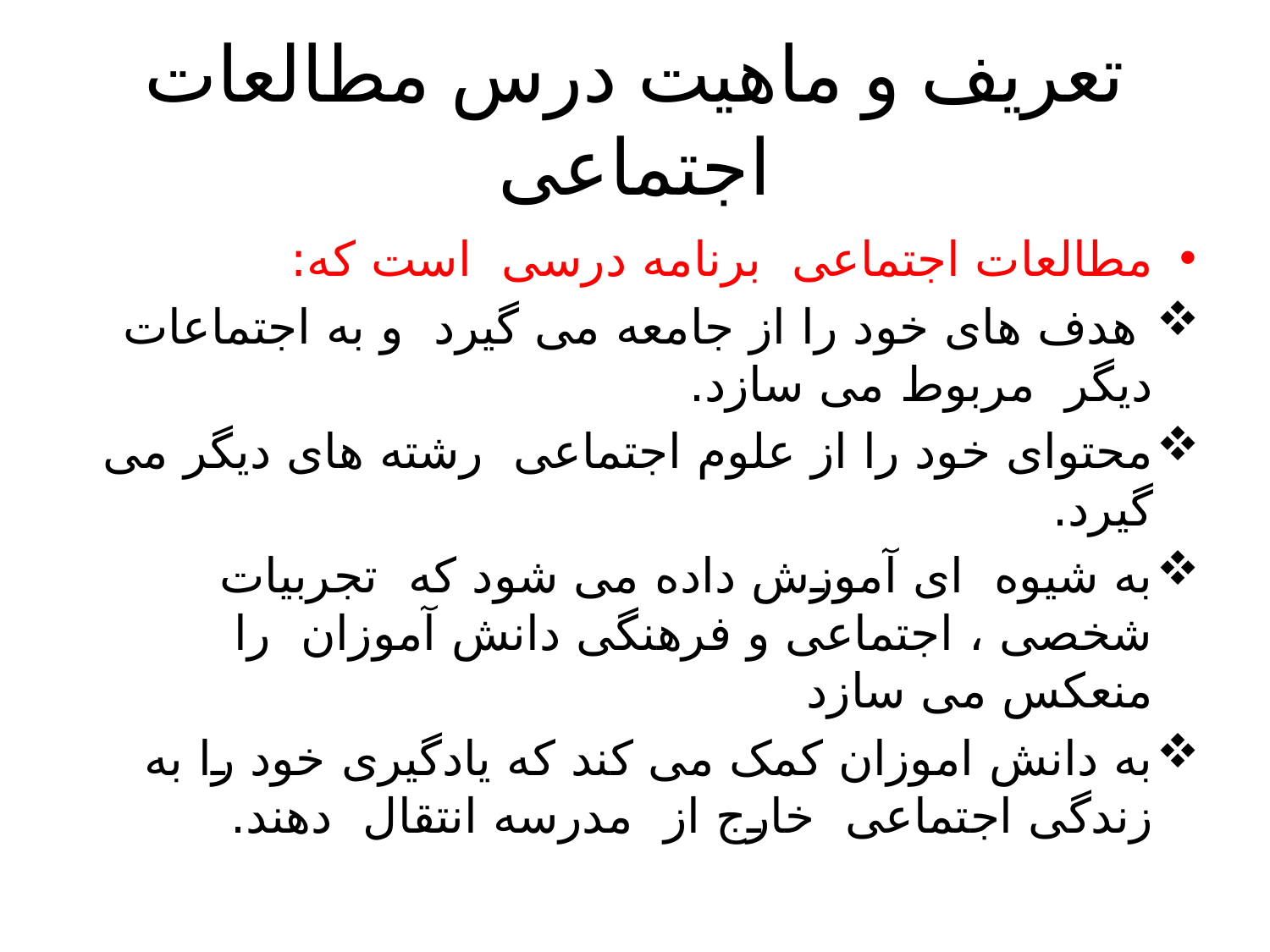

# تعریف و ماهیت درس مطالعات اجتماعی
مطالعات اجتماعی  برنامه درسی  است که:
 هدف های خود را از جامعه می گیرد  و به اجتماعات دیگر  مربوط می سازد.
محتوای خود را از علوم اجتماعی  رشته های دیگر می گیرد.
به شیوه  ای آموزش داده می شود که  تجربیات شخصی ، اجتماعی و فرهنگی دانش آموزان  را منعکس می سازد
به دانش اموزان کمک می کند که یادگیری خود را به زندگی اجتماعی  خارج از  مدرسه انتقال  دهند.